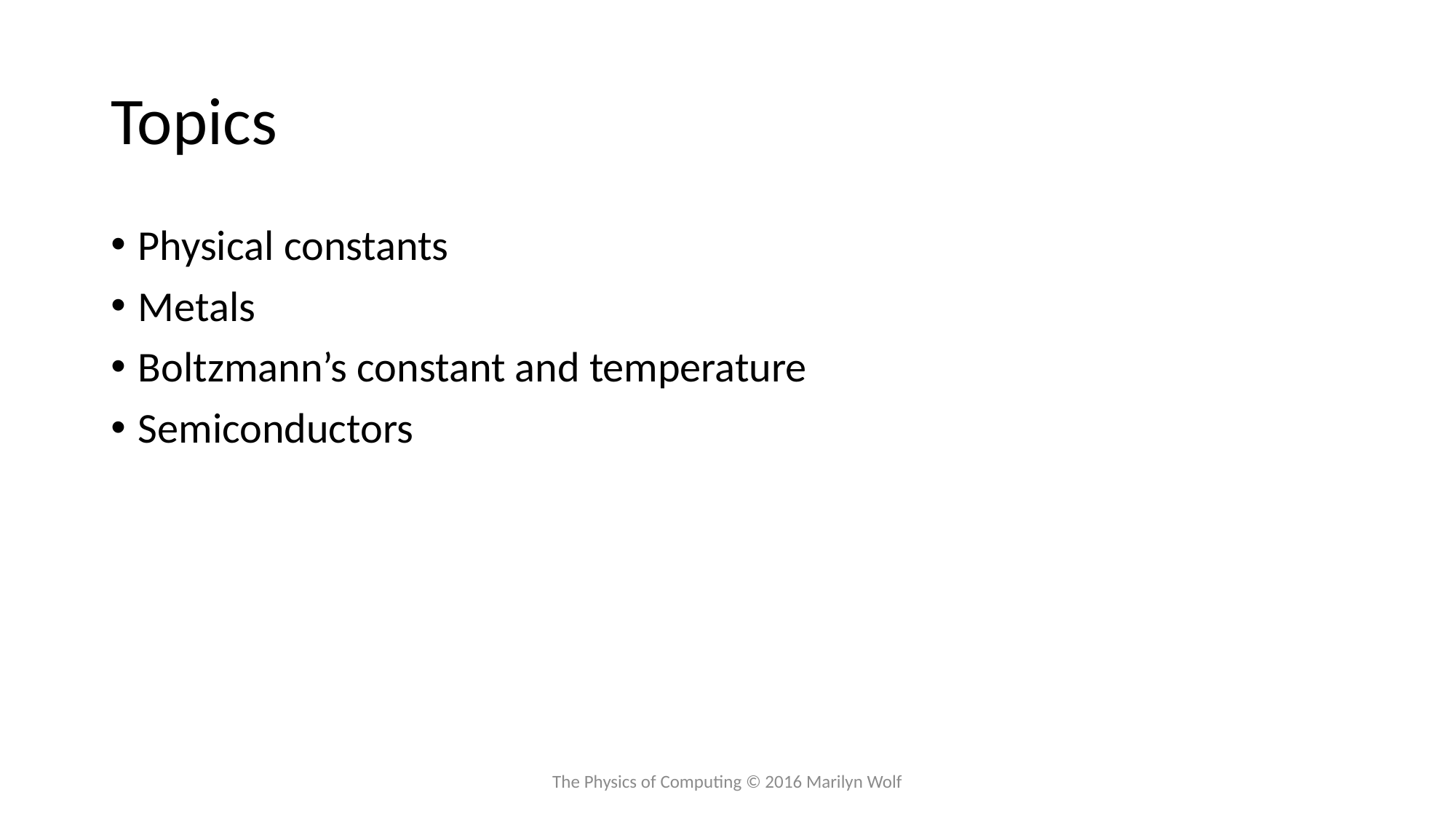

# Topics
Physical constants
Metals
Boltzmann’s constant and temperature
Semiconductors
The Physics of Computing © 2016 Marilyn Wolf